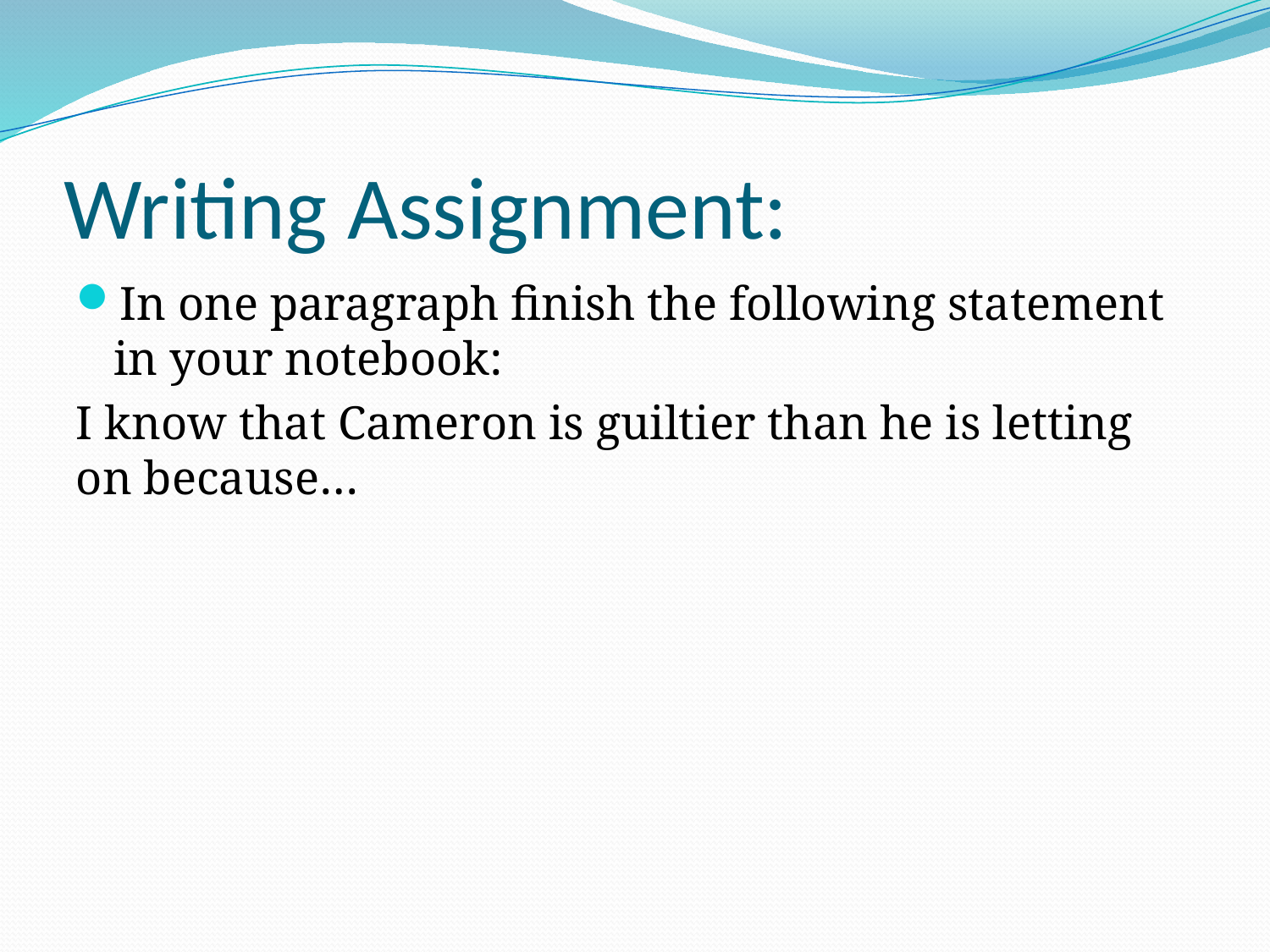

# Writing Assignment:
In one paragraph finish the following statement in your notebook:
I know that Cameron is guiltier than he is letting on because…